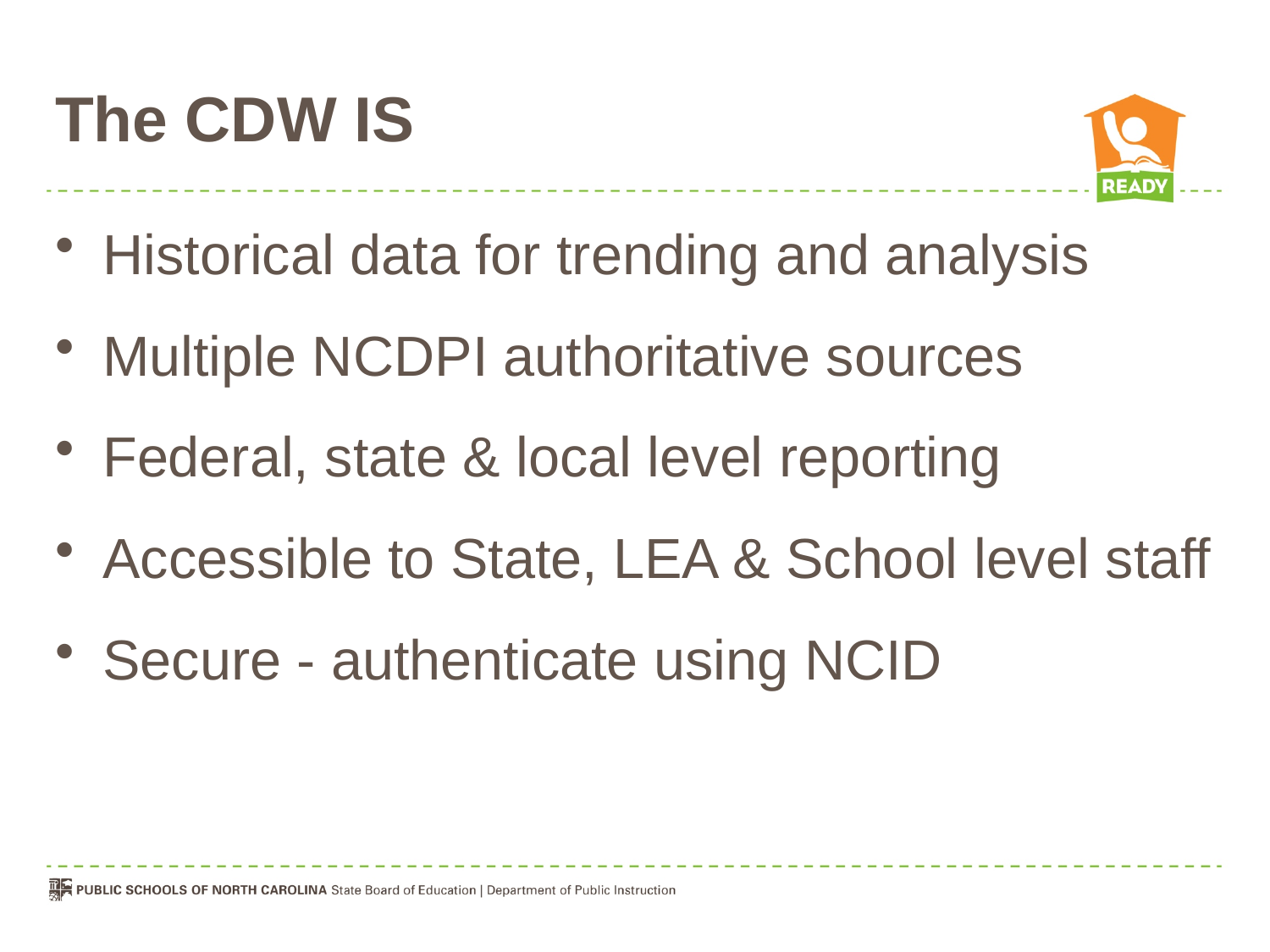

# The CDW IS
Historical data for trending and analysis
Multiple NCDPI authoritative sources
Federal, state & local level reporting
Accessible to State, LEA & School level staff
Secure - authenticate using NCID